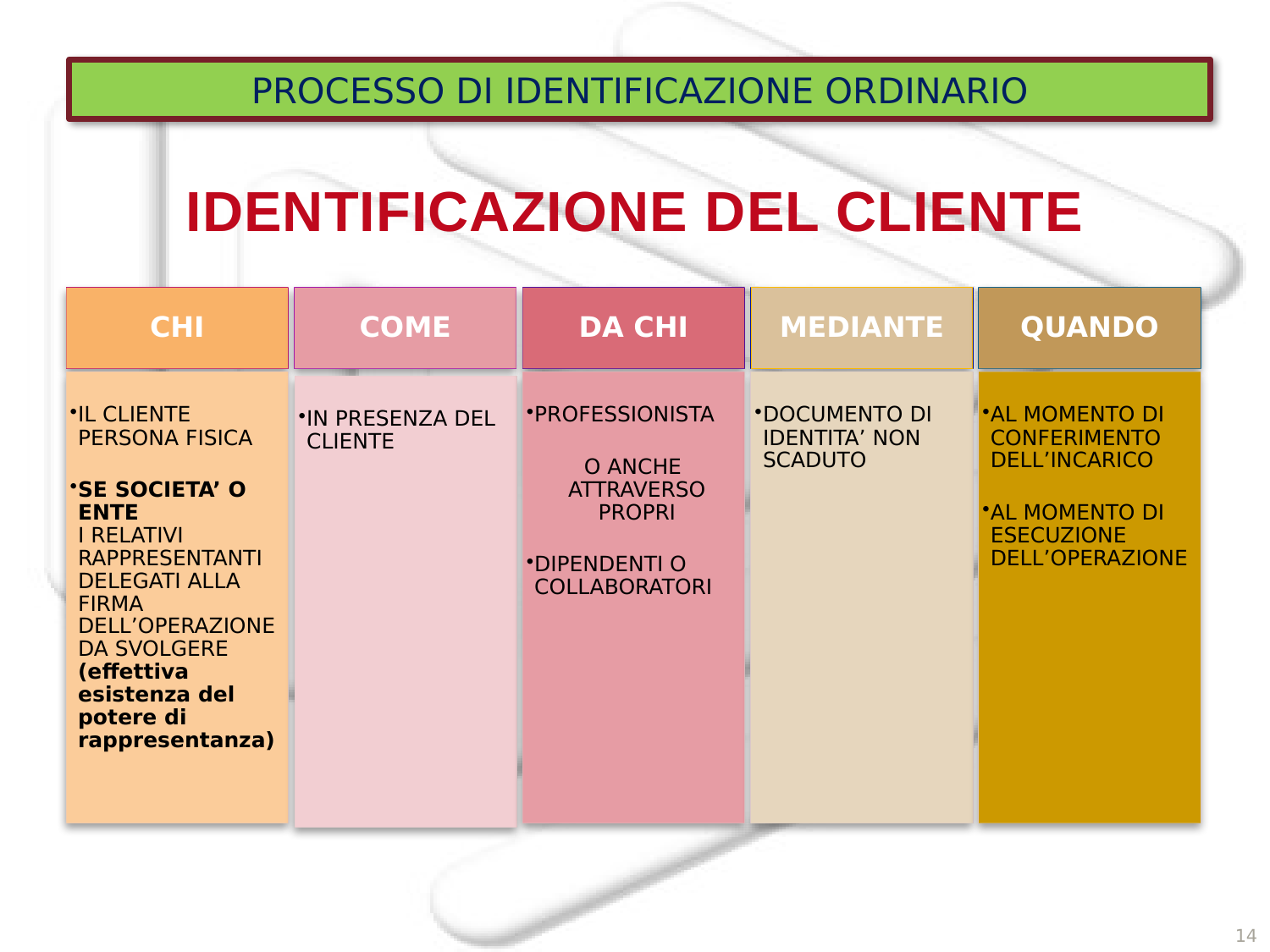

PROCESSO DI IDENTIFICAZIONE ORDINARIO
IDENTIFICAZIONE DEL CLIENTE

CHI

COME

DA CHI

MEDIANTE

QUANDO

IL CLIENTE PERSONA FISICA

SE SOCIETA’ O ENTE
I RELATIVI RAPPRESENTANTI DELEGATI ALLA FIRMA DELL’OPERAZIONE DA SVOLGERE (effettiva esistenza del potere di rappresentanza)

PROFESSIONISTA

O ANCHE
ATTRAVERSO
PROPRI

DIPENDENTI O COLLABORATORI

DOCUMENTO DI IDENTITA’ NON SCADUTO

AL MOMENTO DI CONFERIMENTO DELL’INCARICO

AL MOMENTO DI ESECUZIONE DELL’OPERAZIONE

IN PRESENZA DEL CLIENTE
14